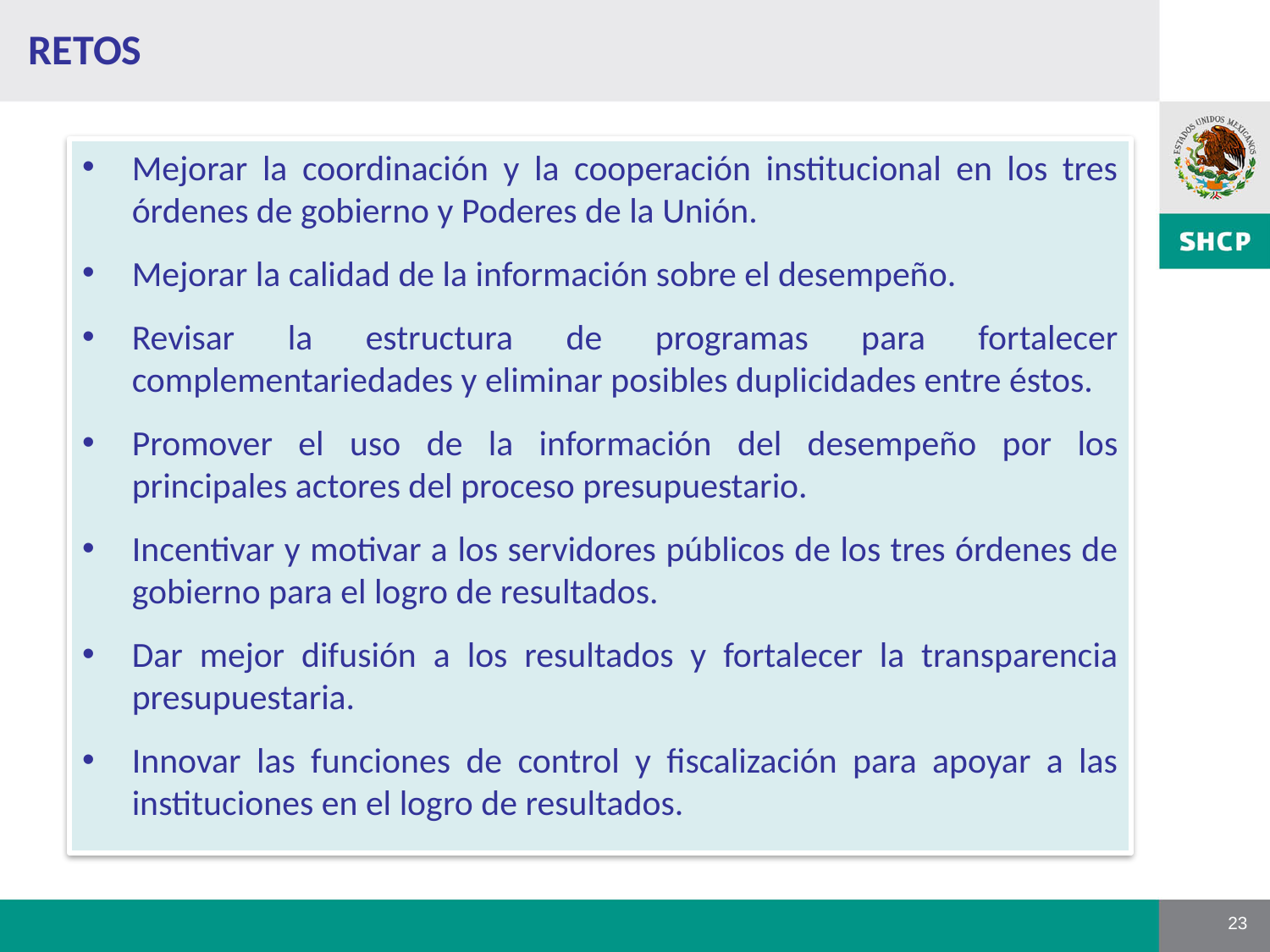

# Retos
Mejorar la coordinación y la cooperación institucional en los tres órdenes de gobierno y Poderes de la Unión.
Mejorar la calidad de la información sobre el desempeño.
Revisar la estructura de programas para fortalecer complementariedades y eliminar posibles duplicidades entre éstos.
Promover el uso de la información del desempeño por los principales actores del proceso presupuestario.
Incentivar y motivar a los servidores públicos de los tres órdenes de gobierno para el logro de resultados.
Dar mejor difusión a los resultados y fortalecer la transparencia presupuestaria.
Innovar las funciones de control y fiscalización para apoyar a las instituciones en el logro de resultados.